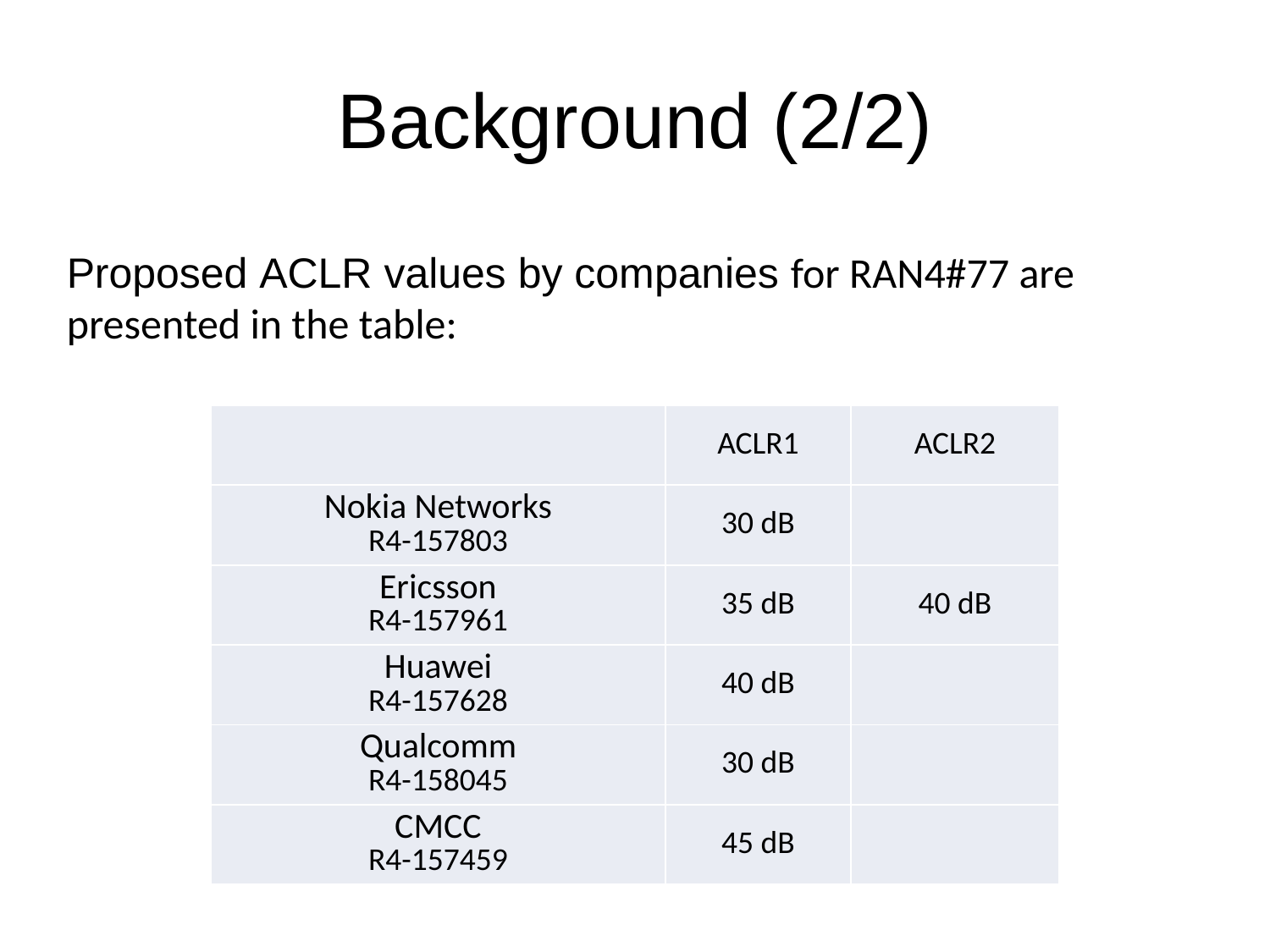

# Background (2/2)
Proposed ACLR values by companies for RAN4#77 are presented in the table:
|  | ACLR1 | ACLR2 |
| --- | --- | --- |
| Nokia Networks R4-157803 | 30 dB |  |
| Ericsson R4-157961 | 35 dB | 40 dB |
| Huawei R4-157628 | 40 dB |  |
| Qualcomm R4-158045 | 30 dB |  |
| CMCC R4-157459 | 45 dB |  |